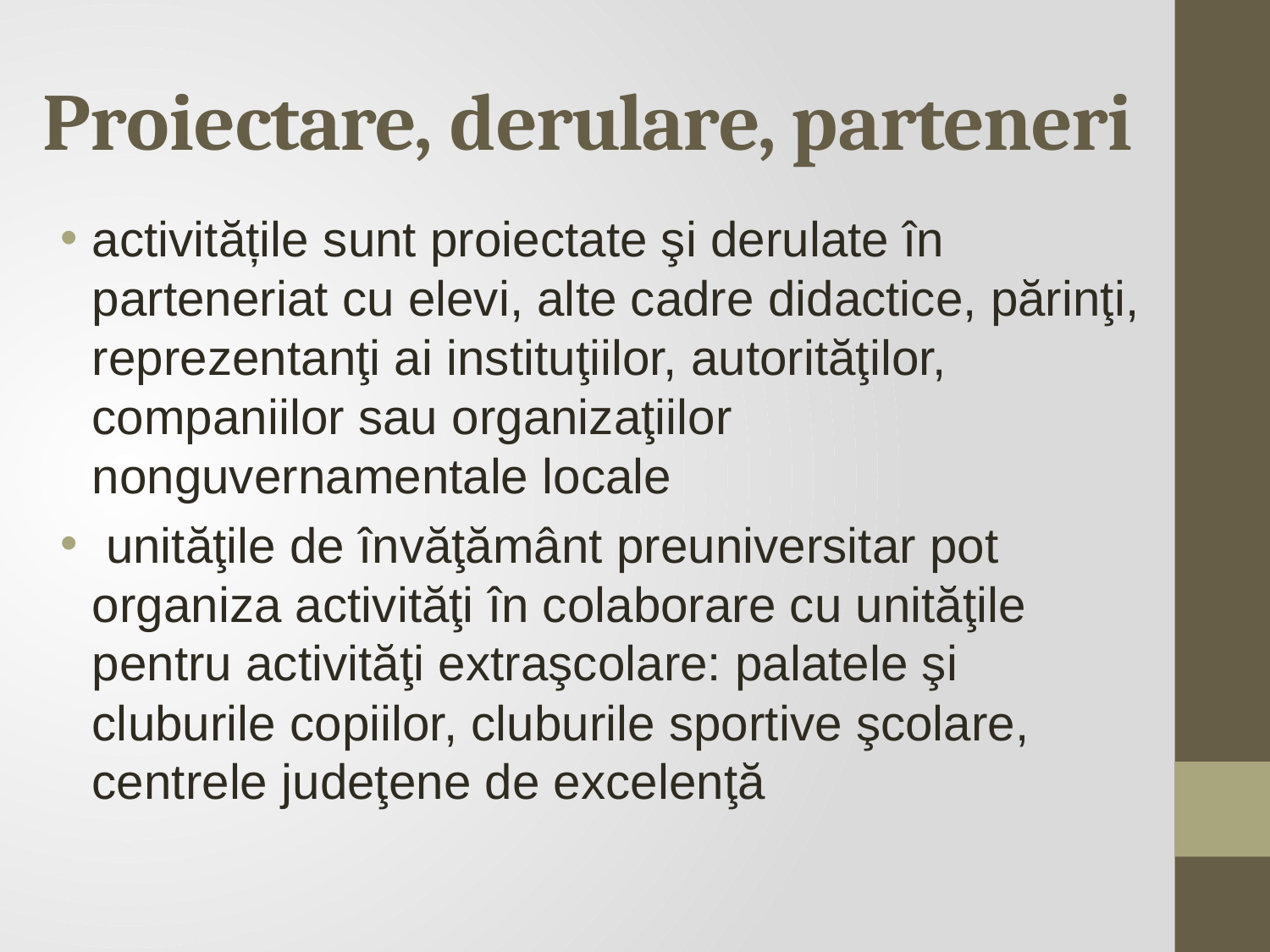

# Proiectare, derulare, parteneri
activitățile sunt proiectate şi derulate în parteneriat cu elevi, alte cadre didactice, părinţi, reprezentanţi ai instituţiilor, autorităţilor, companiilor sau organizaţiilor nonguvernamentale locale
 unităţile de învăţământ preuniversitar pot organiza activităţi în colaborare cu unităţile pentru activităţi extraşcolare: palatele şi cluburile copiilor, cluburile sportive şcolare, centrele judeţene de excelenţă